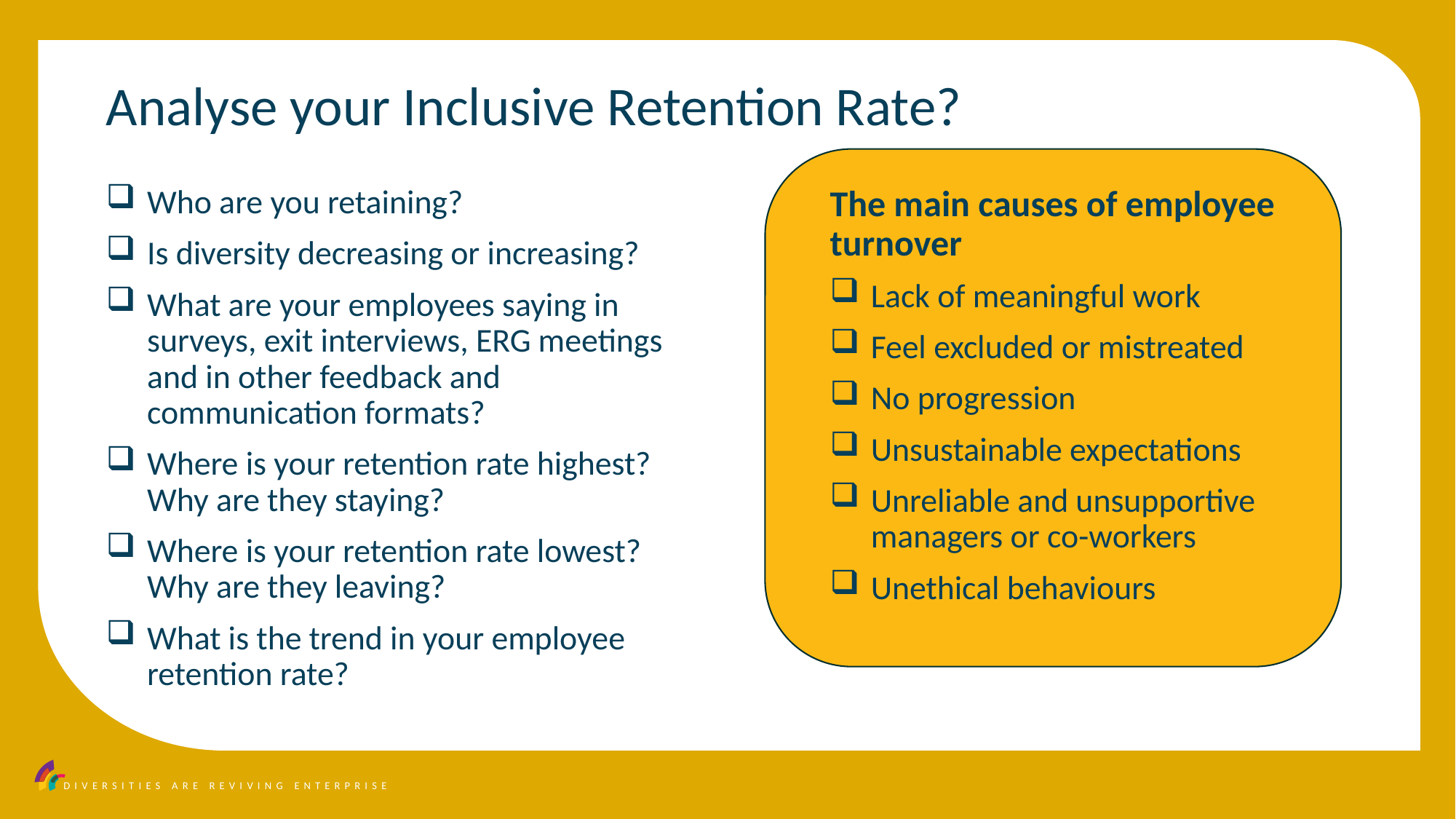

Analyse your Inclusive Retention Rate?

Who are you retaining?
Is diversity decreasing or increasing?
What are your employees saying in surveys, exit interviews, ERG meetings and in other feedback and communication formats?
Where is your retention rate highest? Why are they staying?
Where is your retention rate lowest? Why are they leaving?
What is the trend in your employee retention rate?

The main causes of employee turnover
Lack of meaningful work
Feel excluded or mistreated
No progression
Unsustainable expectations
Unreliable and unsupportive managers or co-workers
Unethical behaviours